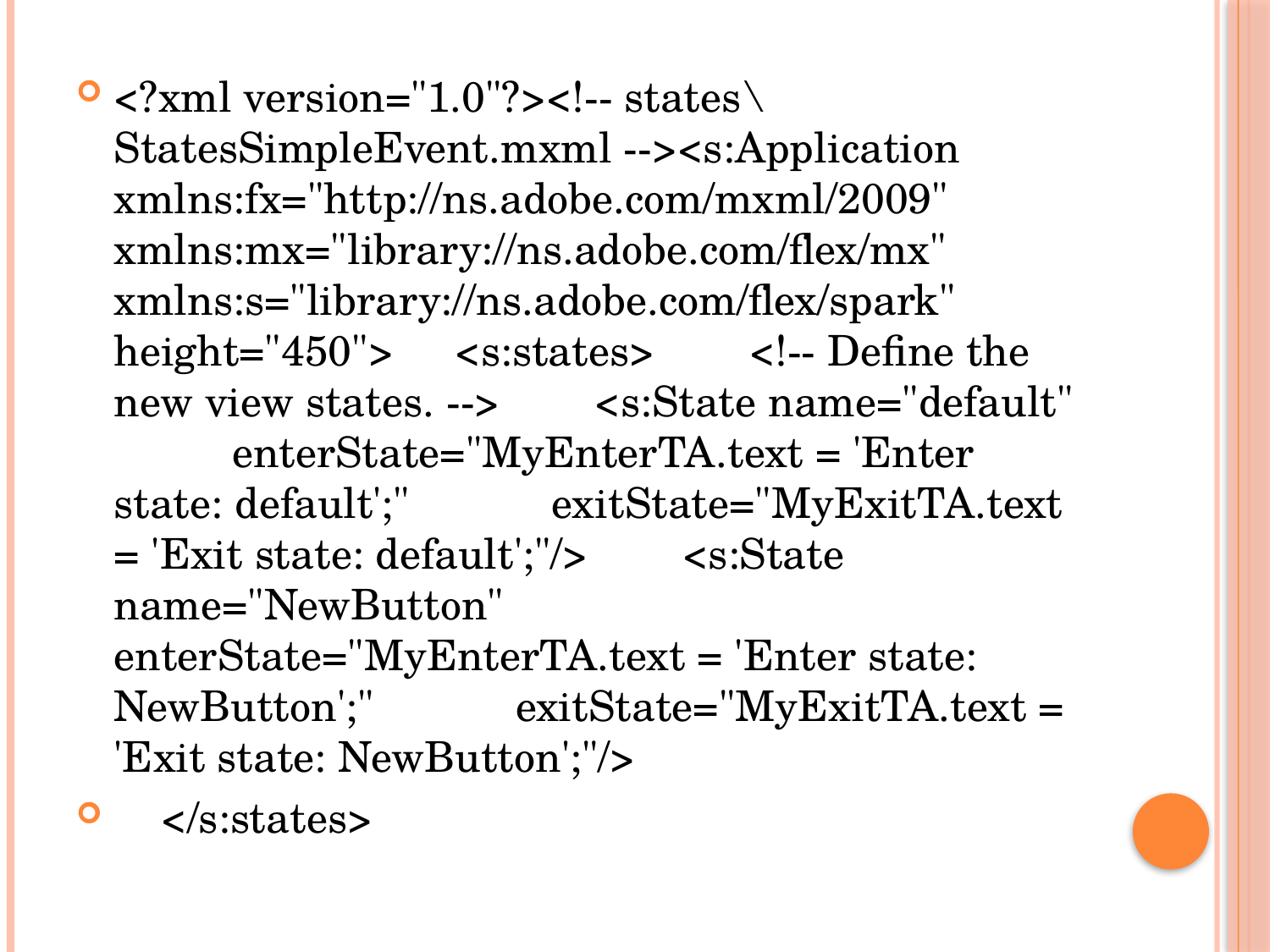

<?xml version="1.0"?><!-- states\StatesSimpleEvent.mxml --><s:Application xmlns:fx="http://ns.adobe.com/mxml/2009"     xmlns:mx="library://ns.adobe.com/flex/mx"     xmlns:s="library://ns.adobe.com/flex/spark"    height="450">     <s:states>        <!-- Define the new view states. -->        <s:State name="default"            enterState="MyEnterTA.text = 'Enter state: default';"            exitState="MyExitTA.text = 'Exit state: default';"/>        <s:State name="NewButton"            enterState="MyEnterTA.text = 'Enter state: NewButton';"            exitState="MyExitTA.text = 'Exit state: NewButton';"/>
    </s:states>